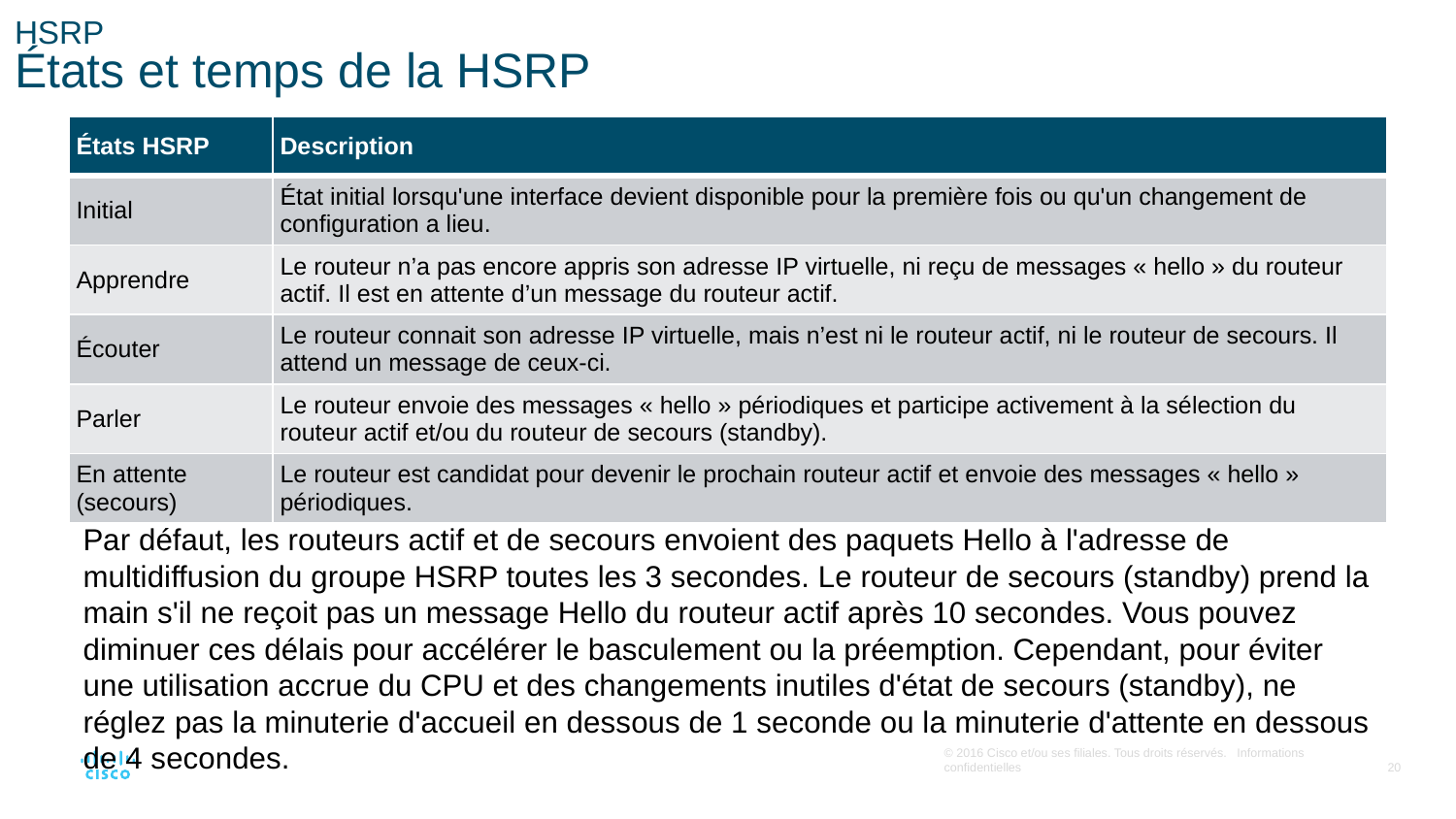

# HSRP États et temps de la HSRP
| États HSRP | Description |
| --- | --- |
| Initial | État initial lorsqu'une interface devient disponible pour la première fois ou qu'un changement de configuration a lieu. |
| Apprendre | Le routeur n’a pas encore appris son adresse IP virtuelle, ni reçu de messages « hello » du routeur actif. Il est en attente d’un message du routeur actif. |
| Écouter | Le routeur connait son adresse IP virtuelle, mais n’est ni le routeur actif, ni le routeur de secours. Il attend un message de ceux-ci. |
| Parler | Le routeur envoie des messages « hello » périodiques et participe activement à la sélection du routeur actif et/ou du routeur de secours (standby). |
| En attente (secours) | Le routeur est candidat pour devenir le prochain routeur actif et envoie des messages « hello » périodiques. |
Par défaut, les routeurs actif et de secours envoient des paquets Hello à l'adresse de multidiffusion du groupe HSRP toutes les 3 secondes. Le routeur de secours (standby) prend la main s'il ne reçoit pas un message Hello du routeur actif après 10 secondes. Vous pouvez diminuer ces délais pour accélérer le basculement ou la préemption. Cependant, pour éviter une utilisation accrue du CPU et des changements inutiles d'état de secours (standby), ne réglez pas la minuterie d'accueil en dessous de 1 seconde ou la minuterie d'attente en dessous de 4 secondes.